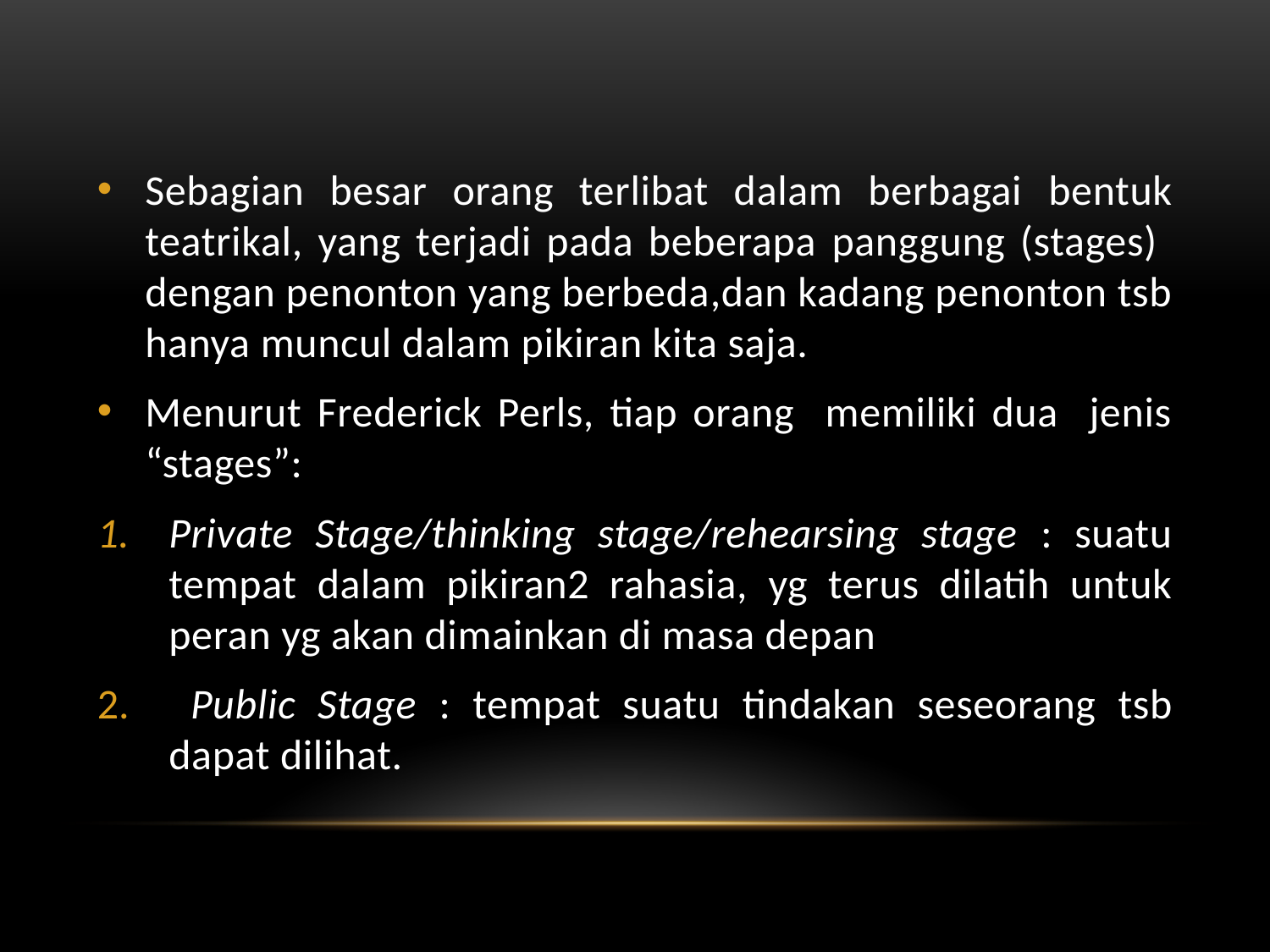

#
Sebagian besar orang terlibat dalam berbagai bentuk teatrikal, yang terjadi pada beberapa panggung (stages)  dengan penonton yang berbeda,dan kadang penonton tsb hanya muncul dalam pikiran kita saja.
Menurut Frederick Perls, tiap orang  memiliki dua  jenis “stages”:
Private Stage/thinking stage/rehearsing stage : suatu tempat dalam pikiran2 rahasia, yg terus dilatih untuk peran yg akan dimainkan di masa depan
 Public Stage : tempat suatu tindakan seseorang tsb dapat dilihat.